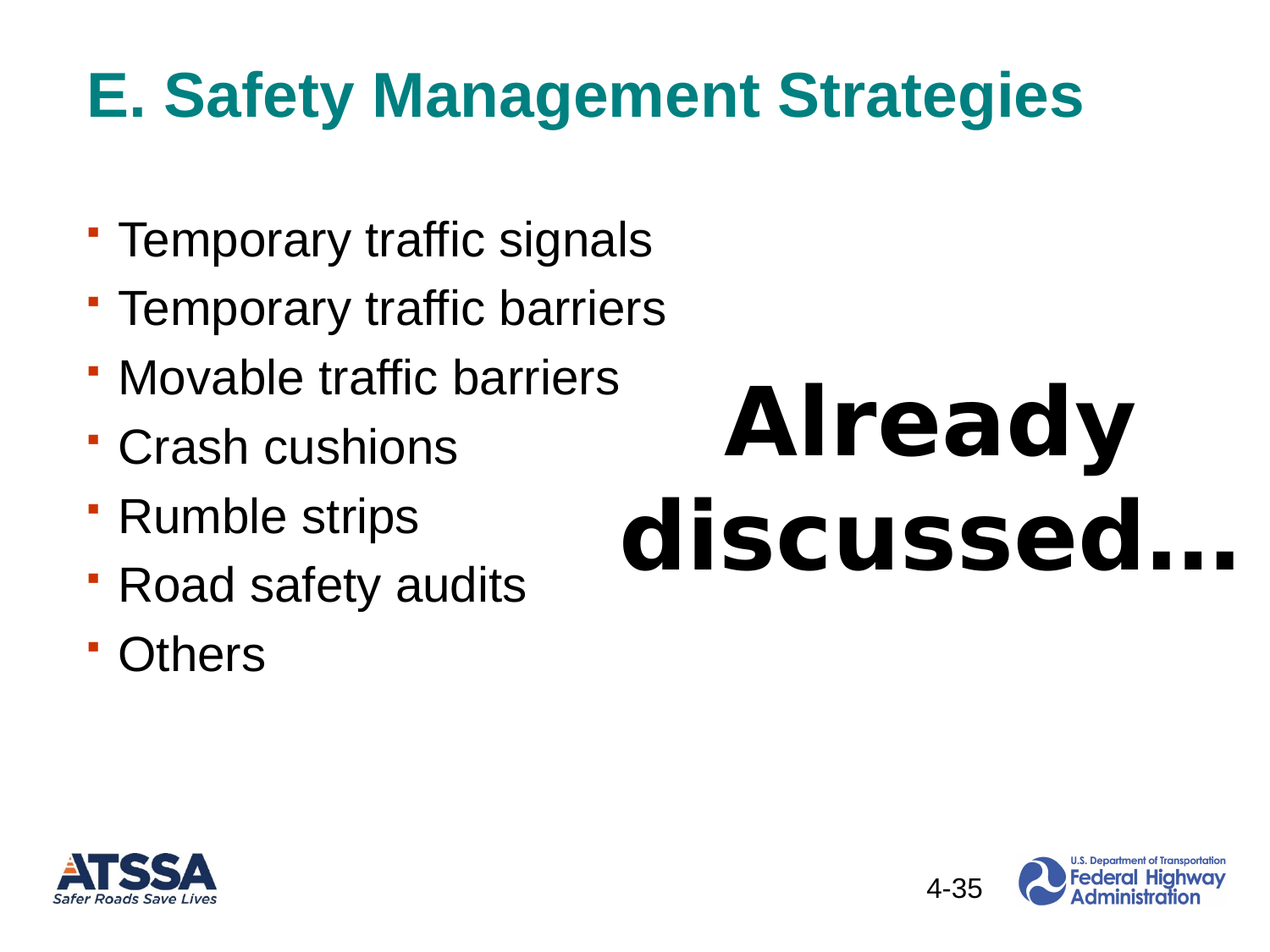

# E. Safety Management Strategies
Temporary traffic signals
Temporary traffic barriers
Movable traffic barriers
Crash cushions
Rumble strips
Road safety audits
Others
Already
discussed…